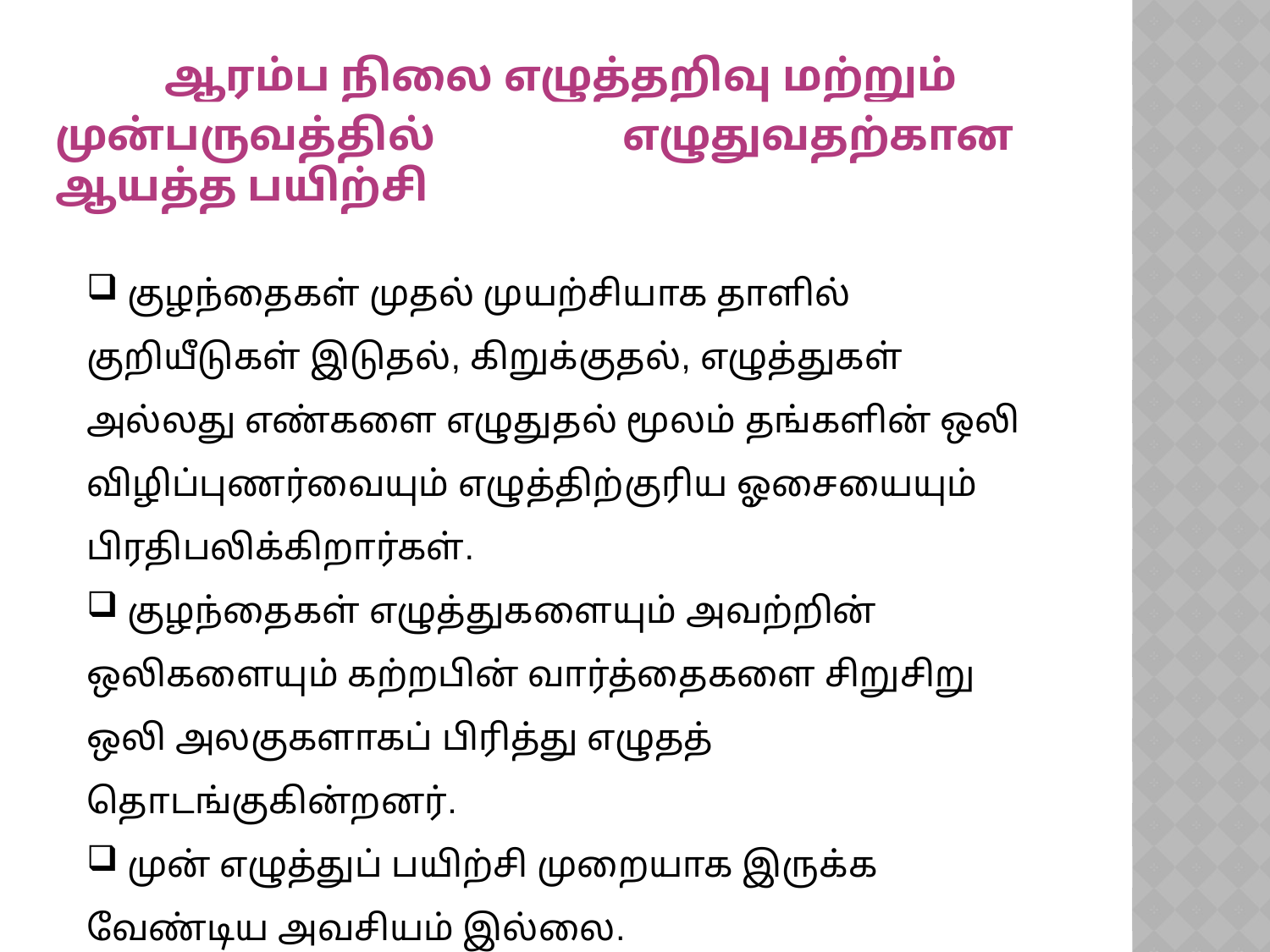

ஆரம்ப நிலை எழுத்தறிவு மற்றும் எண்ணறிவு
முன்பருவத்தில் எழுதுவதற்கான ஆயத்த பயிற்சி
 குழந்தைகள் முதல் முயற்சியாக தாளில் குறியீடுகள் இடுதல், கிறுக்குதல், எழுத்துகள் அல்லது எண்களை எழுதுதல் மூலம் தங்களின் ஒலி விழிப்புணர்வையும் எழுத்திற்குரிய ஓசையையும் பிரதிபலிக்கிறார்கள்.
 குழந்தைகள் எழுத்துகளையும் அவற்றின் ஒலிகளையும் கற்றபின் வார்த்தைகளை சிறுசிறு ஒலி அலகுகளாகப் பிரித்து எழுதத் தொடங்குகின்றனர்.
 முன் எழுத்துப் பயிற்சி முறையாக இருக்க வேண்டிய அவசியம் இல்லை.